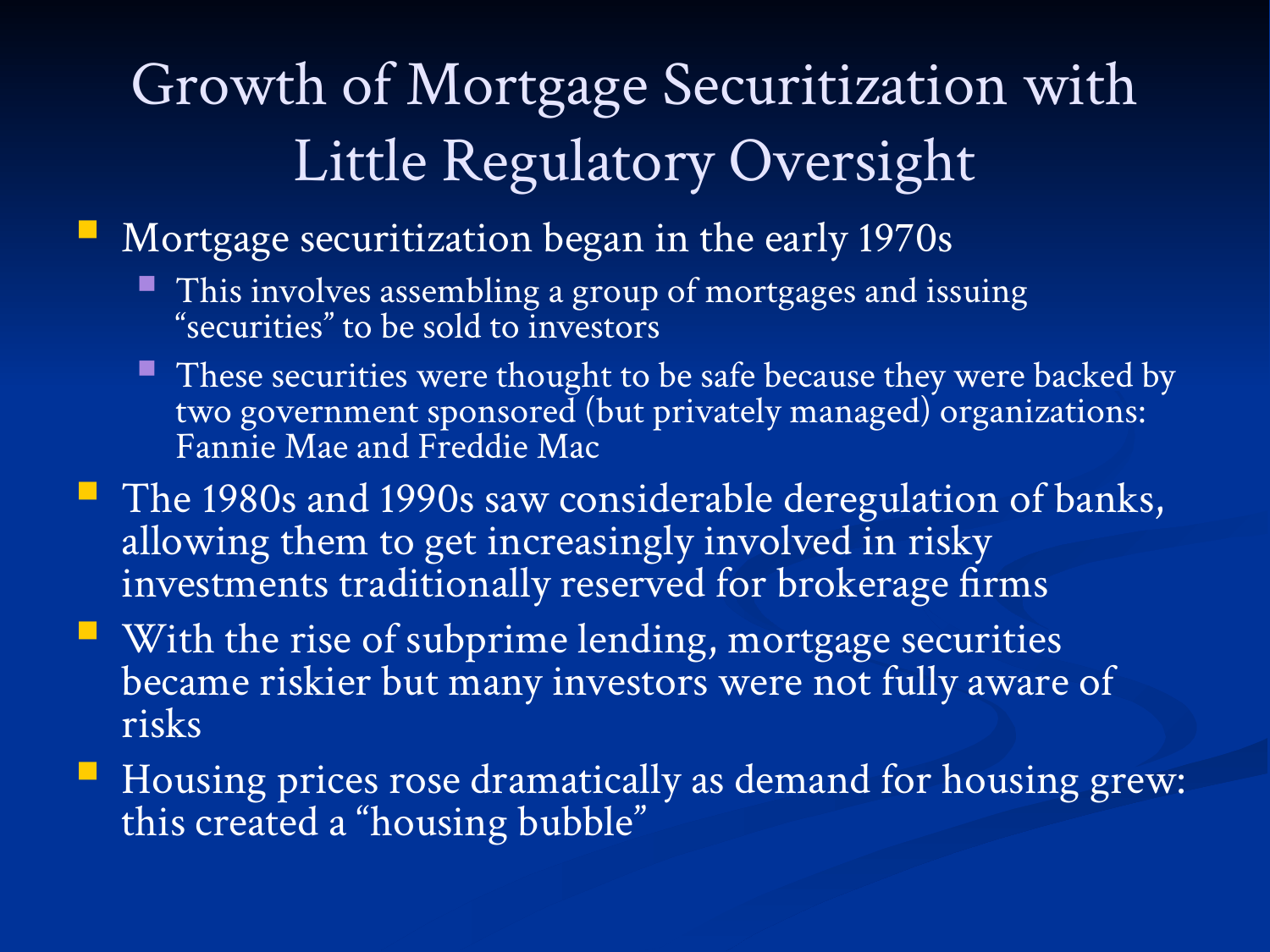

Growth of Mortgage Securitization with Little Regulatory Oversight
# Mortgage securitization began in the early 1970s
This involves assembling a group of mortgages and issuing “securities” to be sold to investors
These securities were thought to be safe because they were backed by two government sponsored (but privately managed) organizations: Fannie Mae and Freddie Mac
The 1980s and 1990s saw considerable deregulation of banks, allowing them to get increasingly involved in risky investments traditionally reserved for brokerage firms
With the rise of subprime lending, mortgage securities became riskier but many investors were not fully aware of risks
Housing prices rose dramatically as demand for housing grew: this created a “housing bubble”